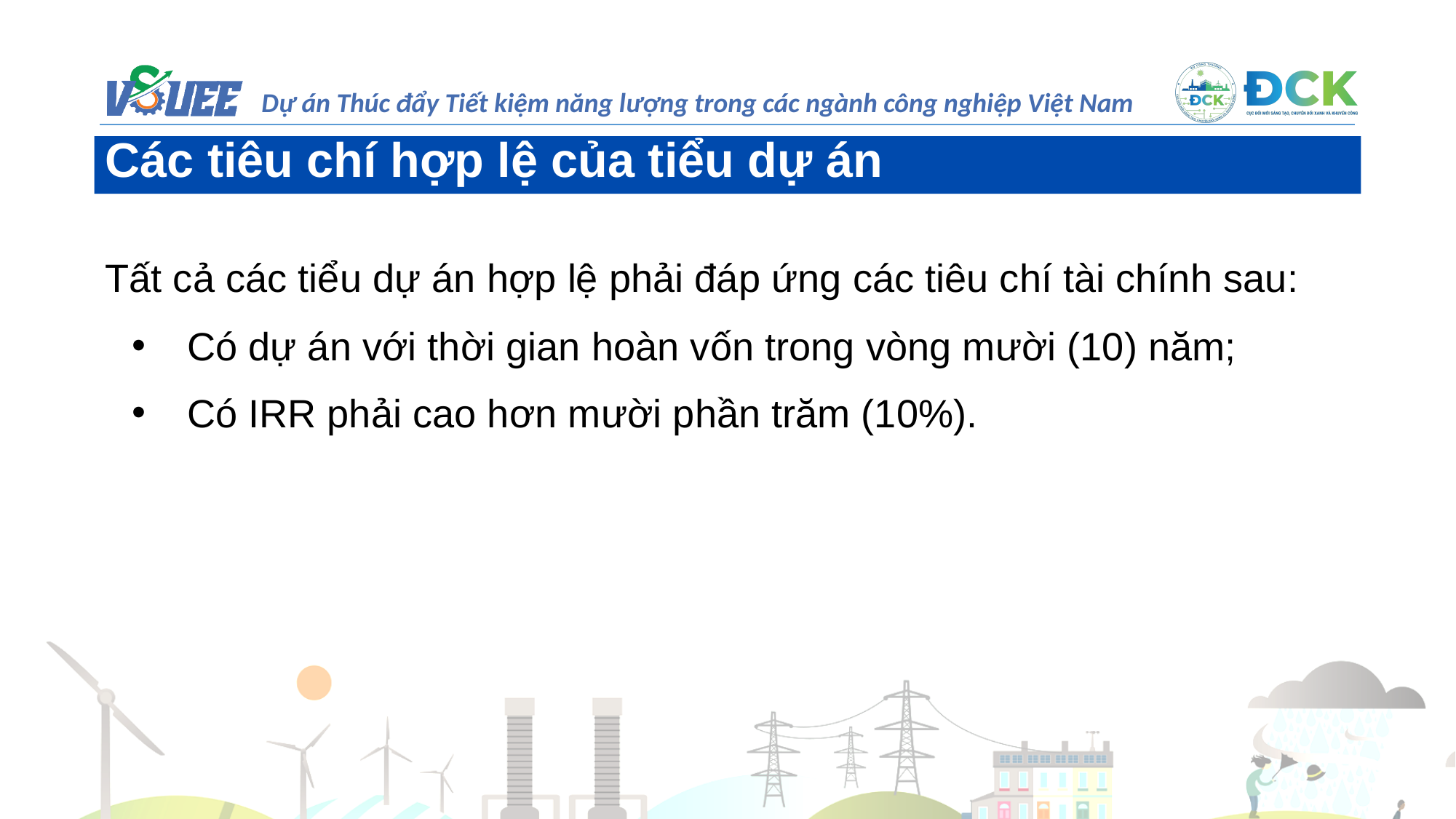

Các tiêu chí hợp lệ của tiểu dự án
Tất cả các tiểu dự án hợp lệ phải đáp ứng các tiêu chí tài chính sau:
Có dự án với thời gian hoàn vốn trong vòng mười (10) năm;
Có IRR phải cao hơn mười phần trăm (10%).